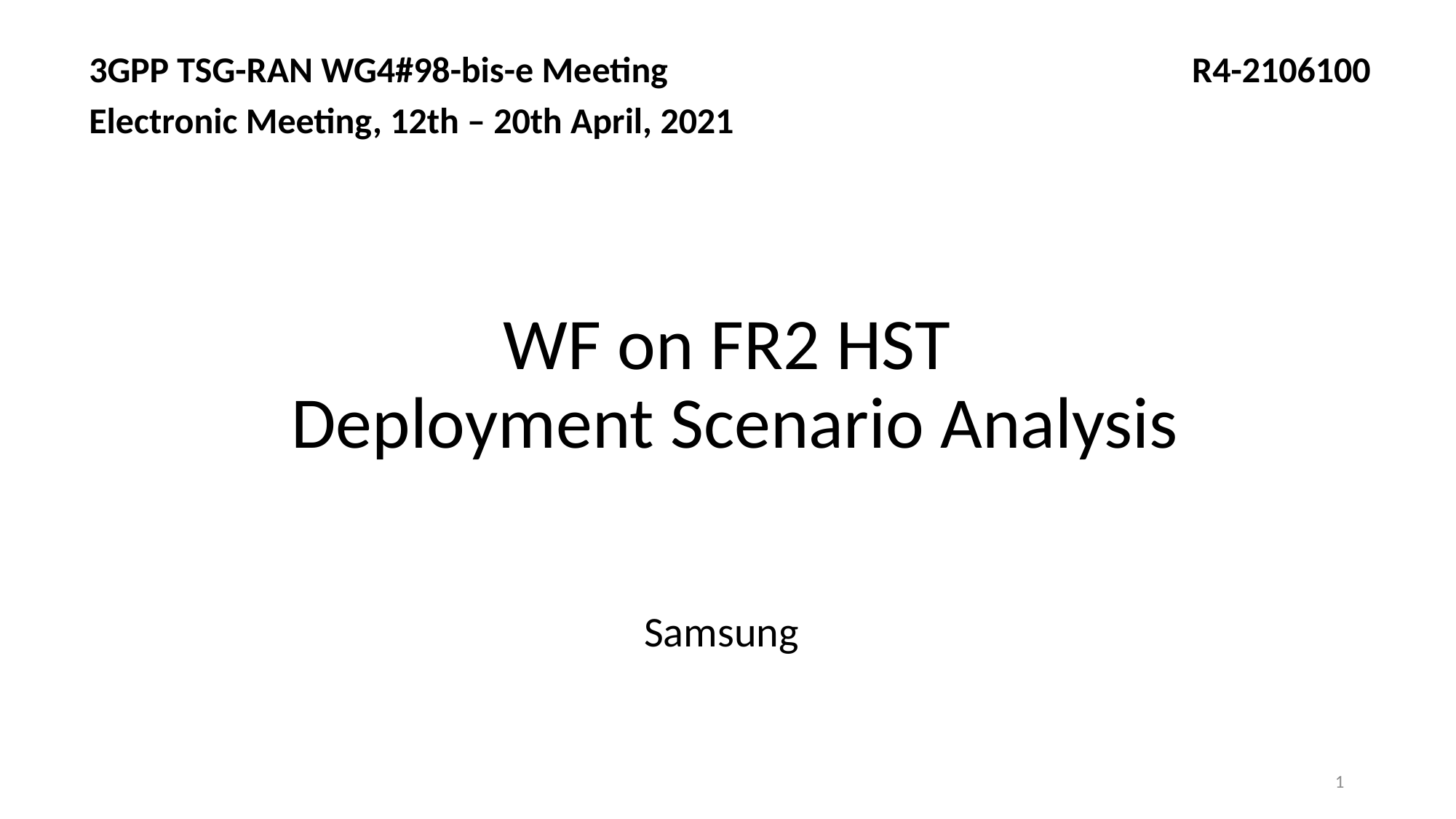

3GPP TSG-RAN WG4#98-bis-e Meeting                                                                R4-2106100
Electronic Meeting, 12th – 20th April, 2021
# WF on FR2 HST Deployment Scenario Analysis
Samsung
1